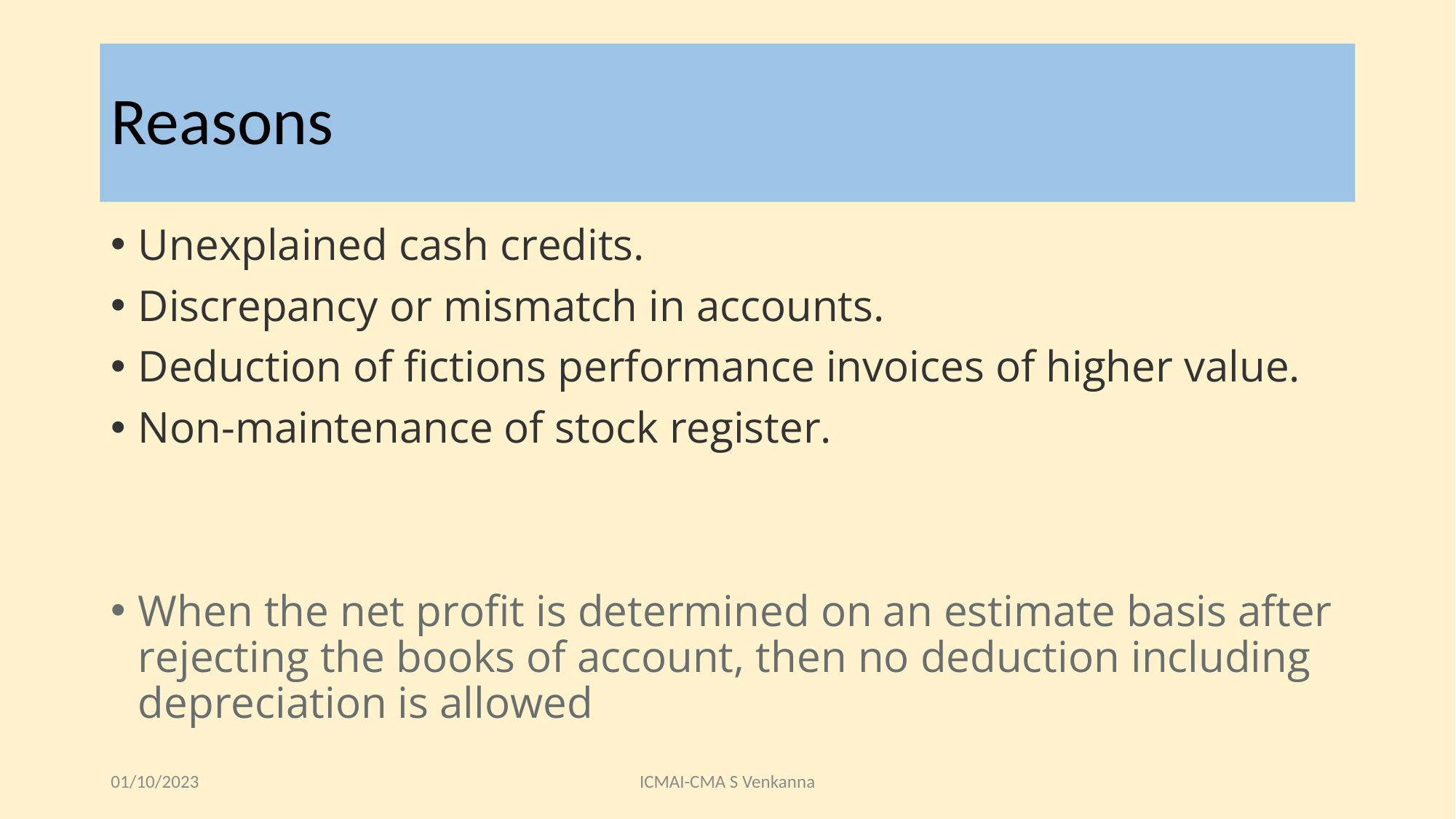

# Reasons
Unexplained cash credits.
Discrepancy or mismatch in accounts.
Deduction of fictions performance invoices of higher value.
Non-maintenance of stock register.

When the net profit is determined on an estimate basis after rejecting the books of account, then no deduction including depreciation is allowed
01/10/2023
ICMAI-CMA S Venkanna